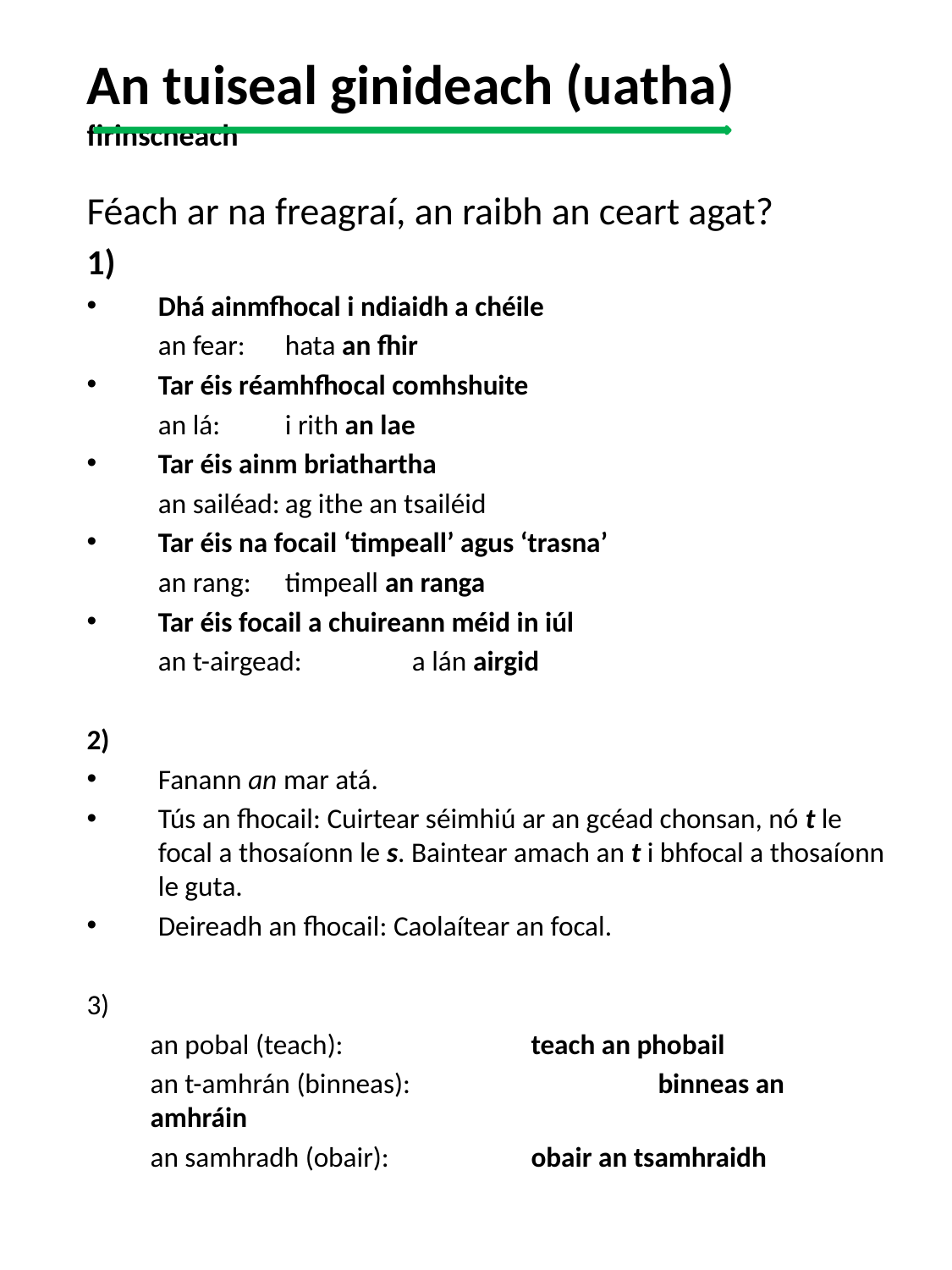

# An tuiseal ginideach (uatha)     firinscneach

Féach ar na freagraí, an raibh an ceart agat?
1)
Dhá ainmfhocal i ndiaidh a chéile
	an fear:	hata an fhir
Tar éis réamhfhocal comhshuite
	an lá:	i rith an lae
Tar éis ainm briathartha
	an sailéad:	ag ithe an tsailéid
Tar éis na focail ‘timpeall’ agus ‘trasna’
	an rang:	timpeall an ranga
Tar éis focail a chuireann méid in iúl
	an t-airgead:	a lán airgid

2)
Fanann an mar atá.
Tús an fhocail: Cuirtear séimhiú ar an gcéad chonsan, nó t le focal a thosaíonn le s. Baintear amach an t i bhfocal a thosaíonn le guta.
Deireadh an fhocail: Caolaítear an focal.

3)
	an pobal (teach):		teach an phobail
	an t-amhrán (binneas):		binneas an amhráin
	an samhradh (obair):		obair an tsamhraidh